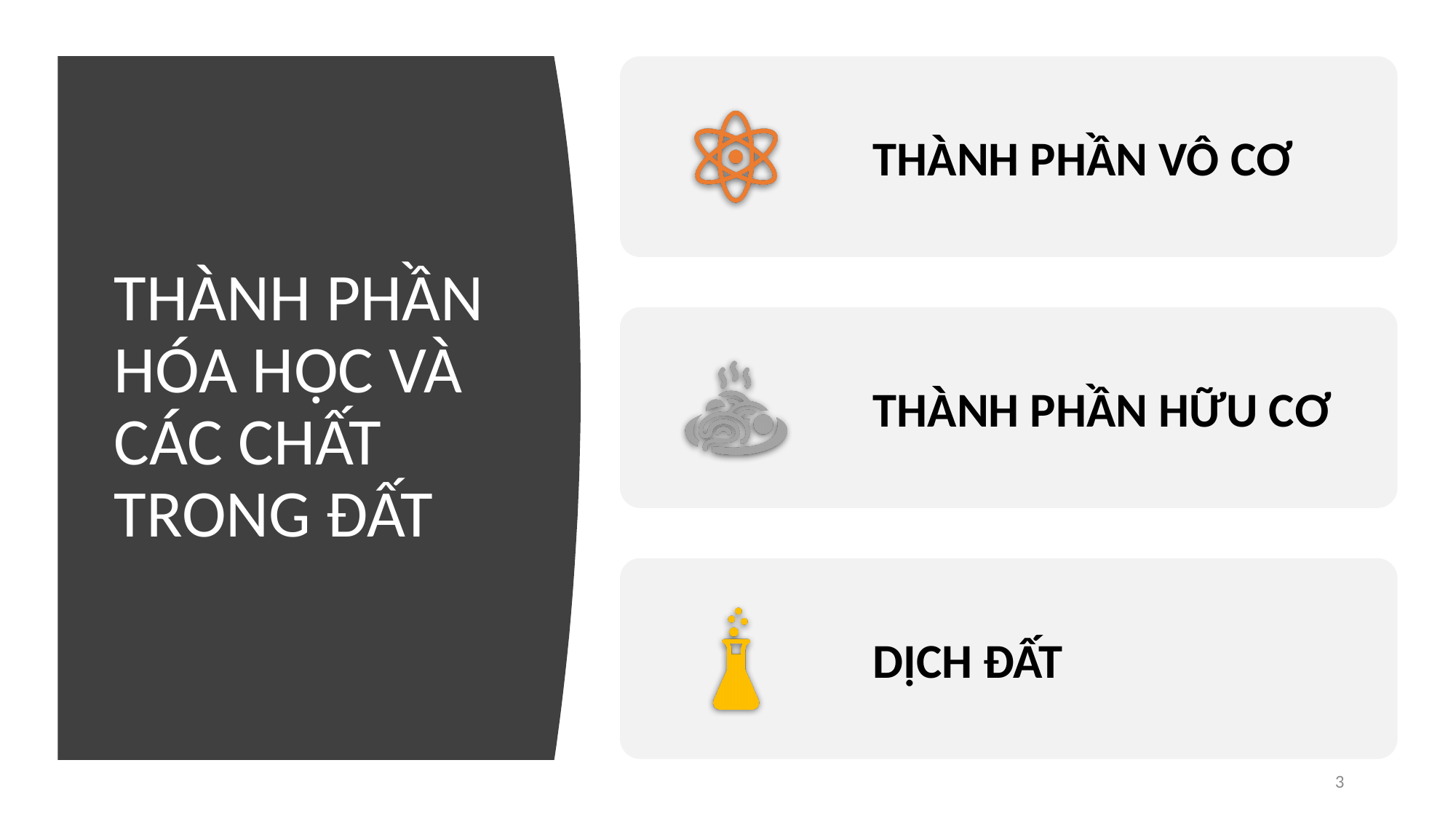

THÀNH PHẦN VÔ CƠ
THÀNH PHẦN HỮU CƠ
DỊCH ĐẤT

# THÀNH PHẦN HÓA HỌC VÀ CÁC CHẤT TRONG ĐẤT
3